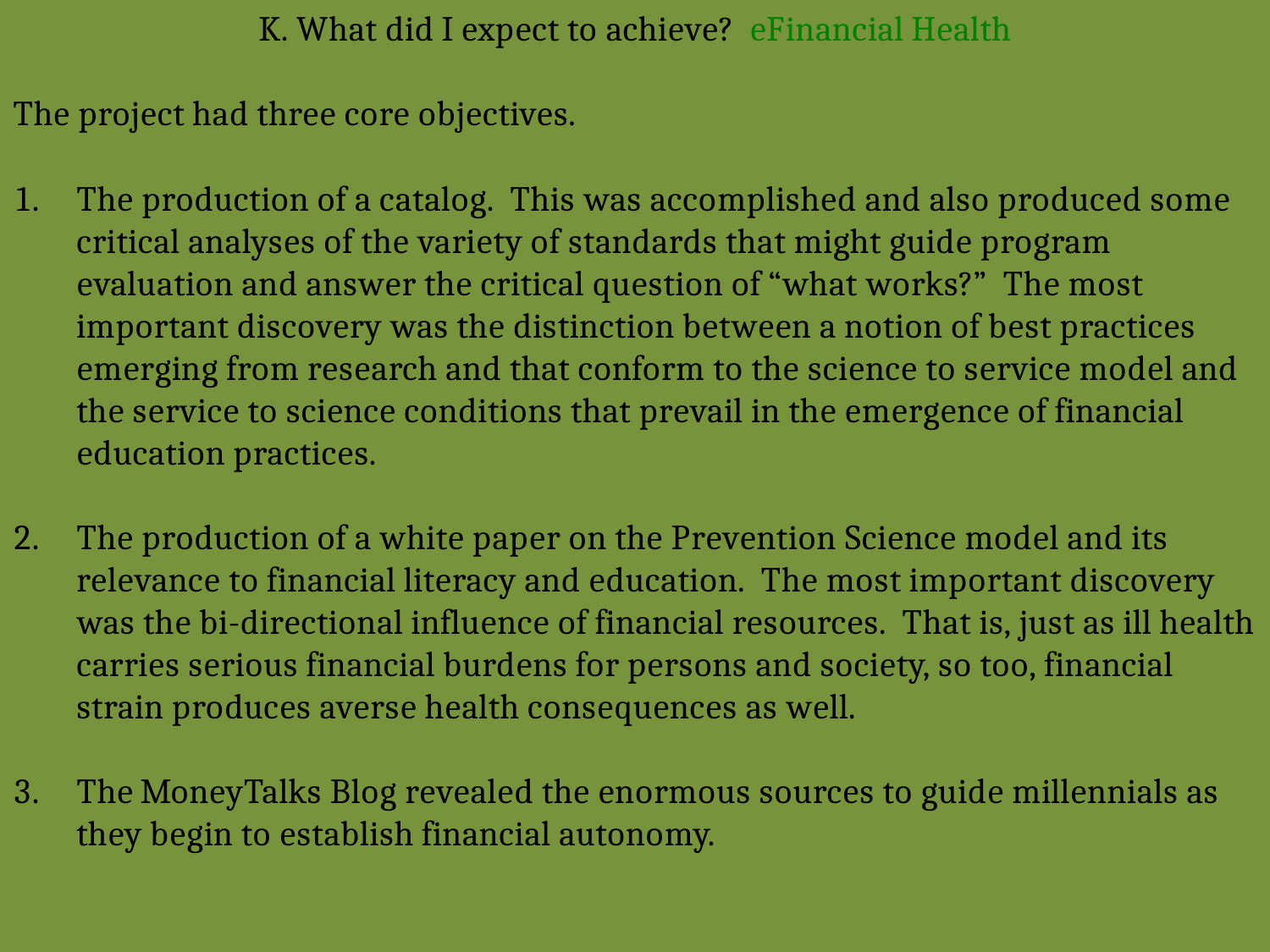

K. What did I expect to achieve?  eFinancial Health

The project had three core objectives.

The production of a catalog.  This was accomplished and also produced some critical analyses of the variety of standards that might guide program evaluation and answer the critical question of “what works?”  The most important discovery was the distinction between a notion of best practices emerging from research and that conform to the science to service model and the service to science conditions that prevail in the emergence of financial education practices.

The production of a white paper on the Prevention Science model and its relevance to financial literacy and education.  The most important discovery was the bi-directional influence of financial resources.  That is, just as ill health carries serious financial burdens for persons and society, so too, financial strain produces averse health consequences as well.

The MoneyTalks Blog revealed the enormous sources to guide millennials as they begin to establish financial autonomy.